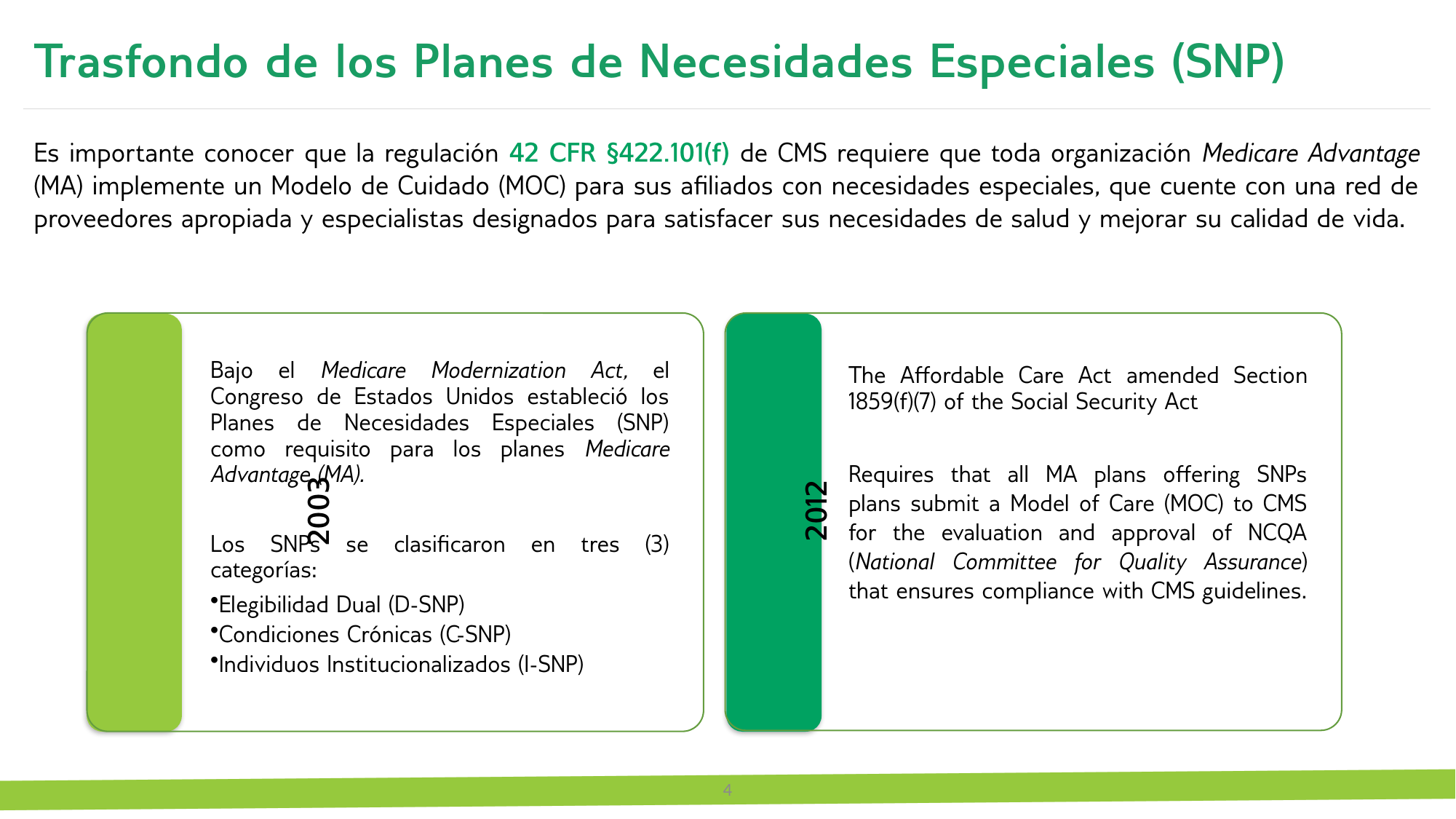

Trasfondo de los Planes de Necesidades Especiales (SNP)
Es importante conocer que la regulación 42 CFR §422.101(f) de CMS requiere que toda organización Medicare Advantage (MA) implemente un Modelo de Cuidado (MOC) para sus afiliados con necesidades especiales, que cuente con una red de proveedores apropiada y especialistas designados para satisfacer sus necesidades de salud y mejorar su calidad de vida.
2003

Bajo el Medicare Modernization Act, el Congreso de Estados Unidos estableció los Planes de Necesidades Especiales (SNP) como requisito para los planes Medicare Advantage (MA).

Los SNPs se clasificaron en tres (3) categorías:
Elegibilidad Dual (D-SNP)
Condiciones Crónicas (C-SNP)
Individuos Institucionalizados (I-SNP)

2012

The Affordable Care Act amended Section 1859(f)(7) of the Social Security Act

Requires that all MA plans offering SNPs plans submit a Model of Care (MOC) to CMS for the evaluation and approval of NCQA (National Committee for Quality Assurance) that ensures compliance with CMS guidelines.

4